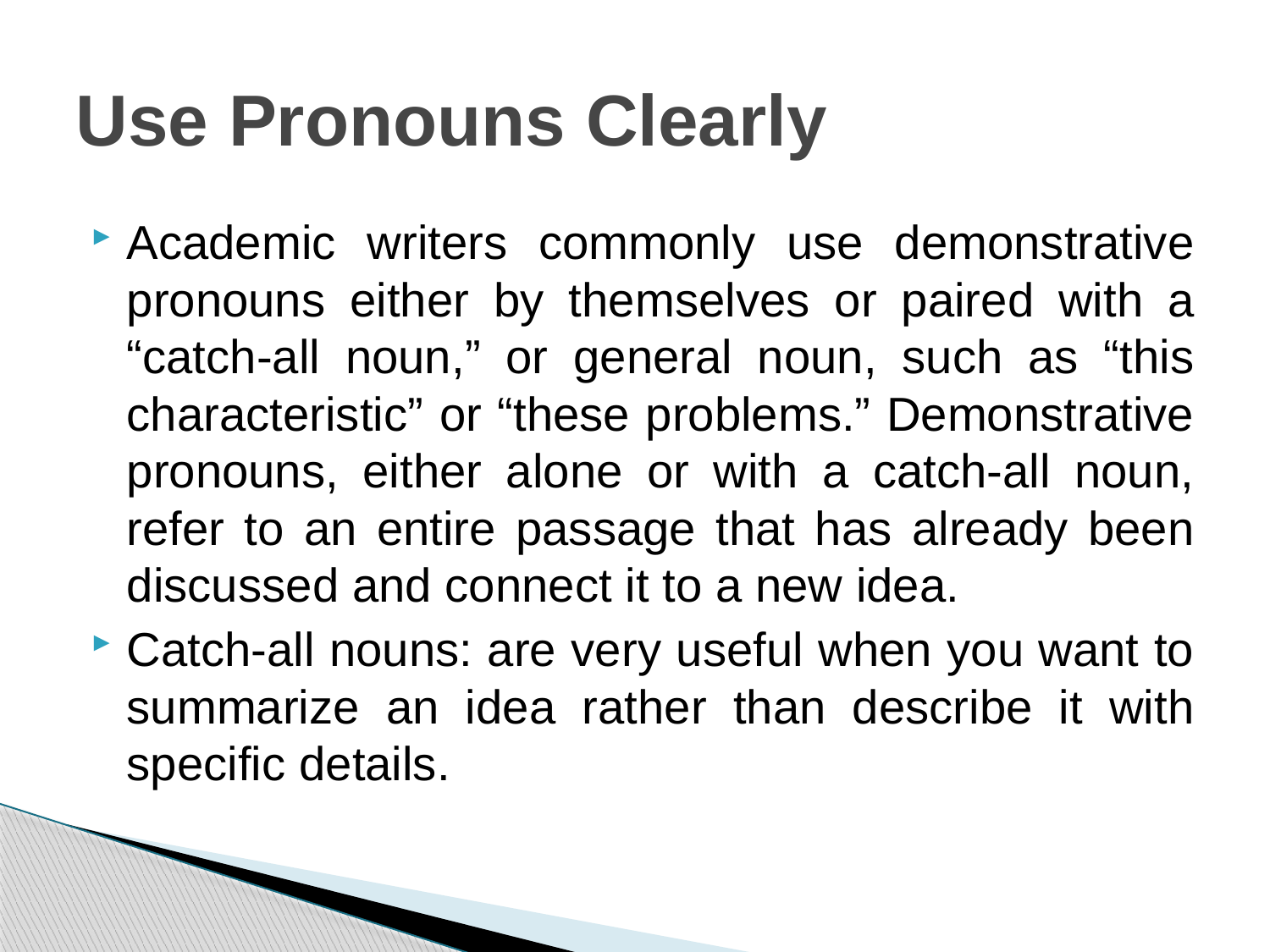

# Use Pronouns Clearly
Academic writers commonly use demonstrative pronouns either by themselves or paired with a “catch-all noun,” or general noun, such as “this characteristic” or “these problems.” Demonstrative pronouns, either alone or with a catch-all noun, refer to an entire passage that has already been discussed and connect it to a new idea.
Catch-all nouns: are very useful when you want to summarize an idea rather than describe it with specific details.